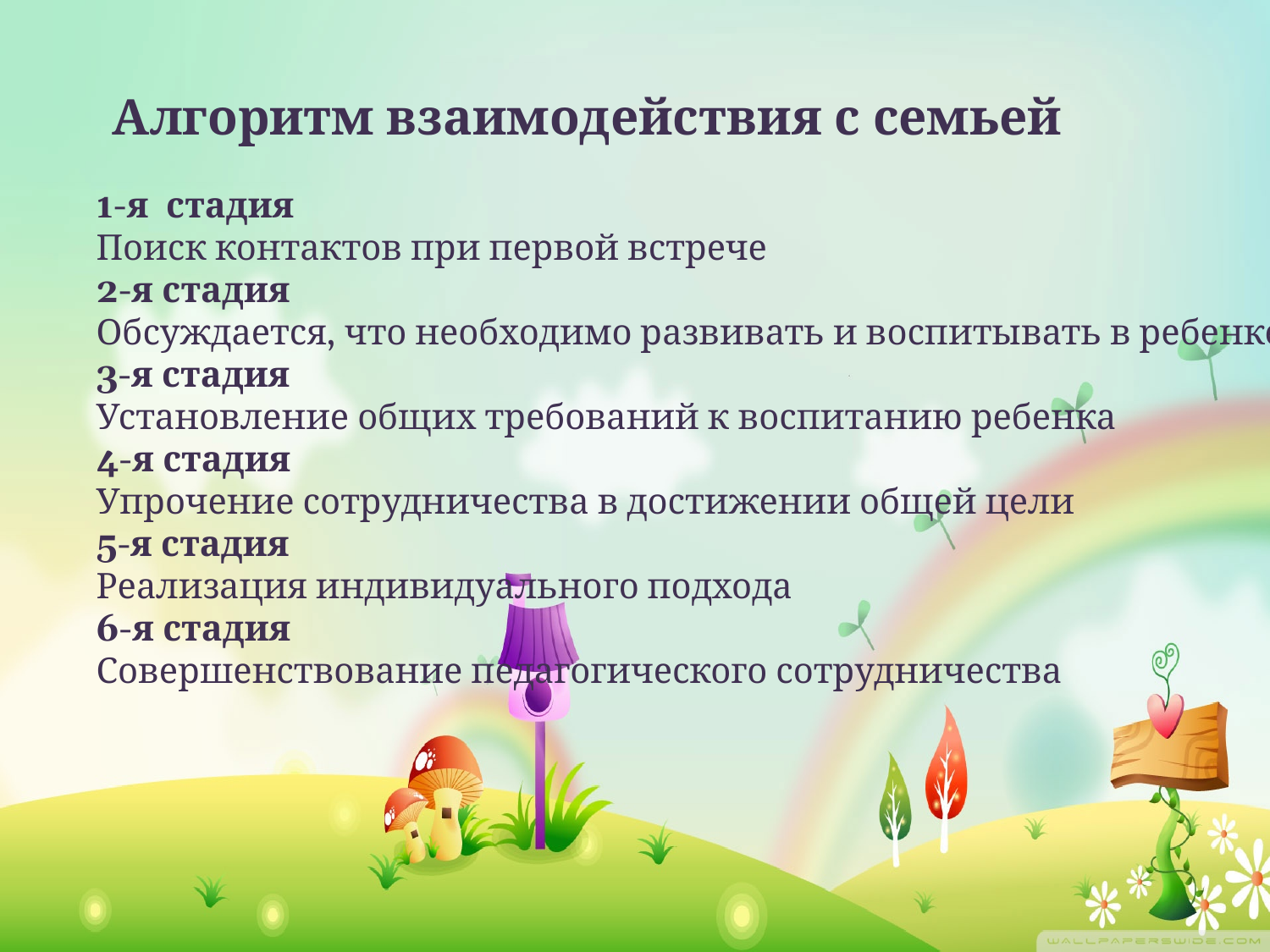

Алгоритм взаимодействия с семьей
1-я  стадия
Поиск контактов при первой встрече
2-я стадия
Обсуждается, что необходимо развивать и воспитывать в ребенке
3-я стадия
Установление общих требований к воспитанию ребенка
4-я стадия
Упрочение сотрудничества в достижении общей цели
5-я стадия
Реализация индивидуального подхода
6-я стадия
Совершенствование педагогического сотрудничества